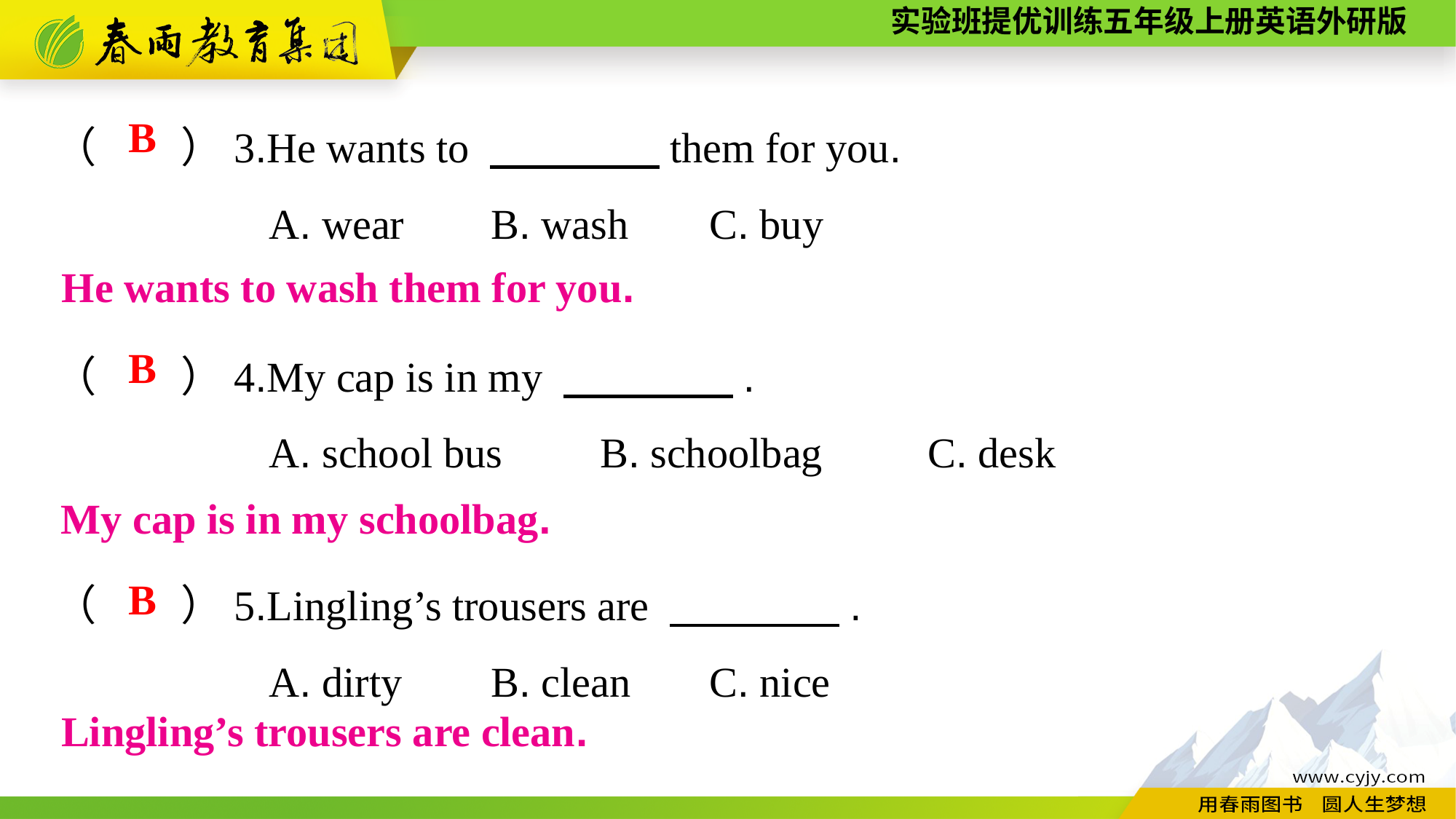

（　　）3.He wants to 　　　　them for you.
A. wear	B. wash	C. buy

（　　）4.My cap is in my 　　　　.
A. school bus	B. schoolbag	C. desk

（　　）5.Lingling’s trousers are 　　　　.
A. dirty	B. clean	C. nice
B
He wants to wash them for you.
B
My cap is in my schoolbag.
B
Lingling’s trousers are clean.